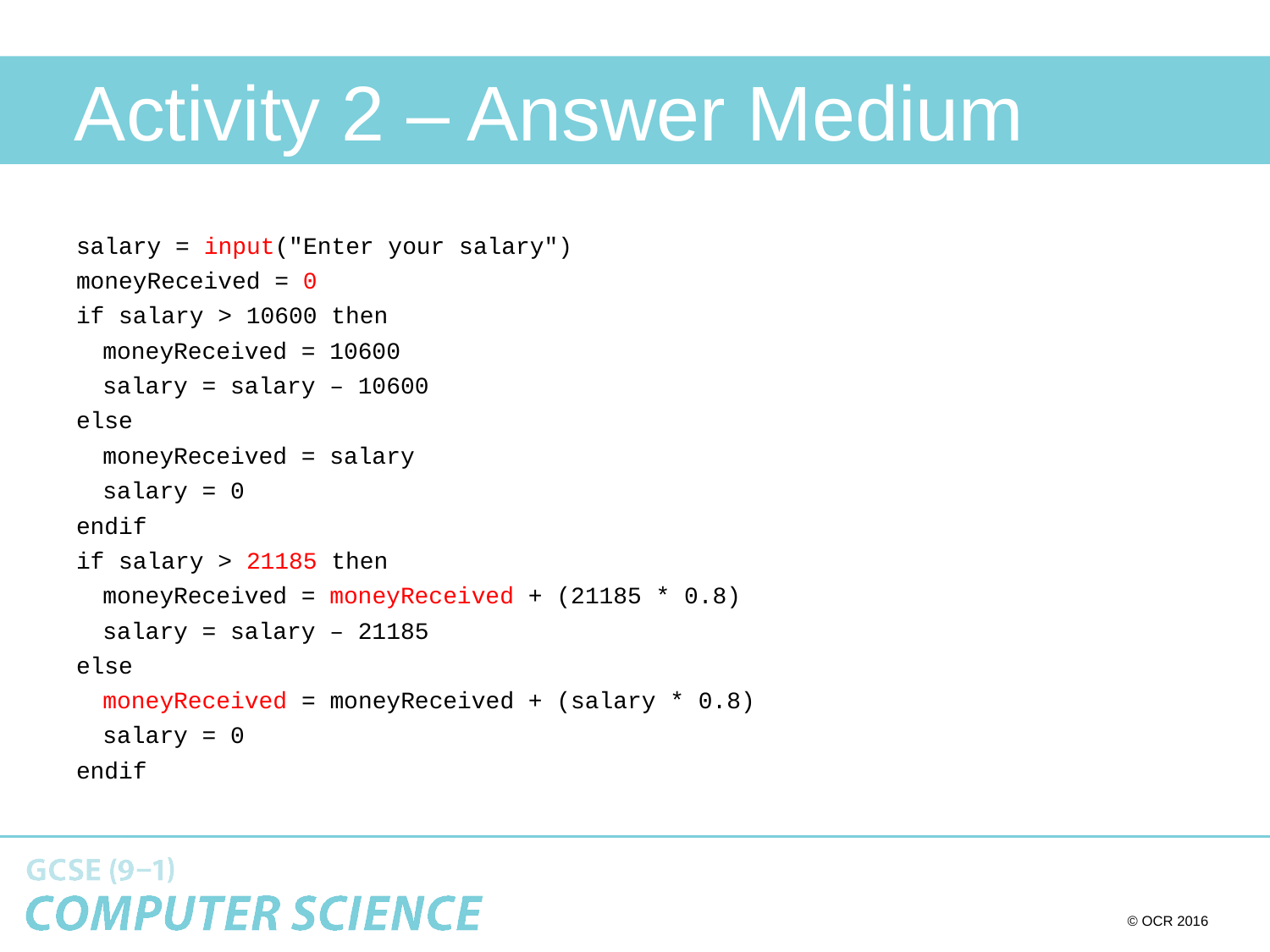

# Activity 2 – Answer Medium

salary = input("Enter your salary")
moneyReceived = 0
if salary > 10600 then
	moneyReceived = 10600
	salary = salary – 10600
else
	moneyReceived = salary
	salary = 0
endif
if salary > 21185 then
	moneyReceived = moneyReceived + (21185 * 0.8)
	salary = salary – 21185
else
	moneyReceived = moneyReceived + (salary * 0.8)
	salary = 0
endif